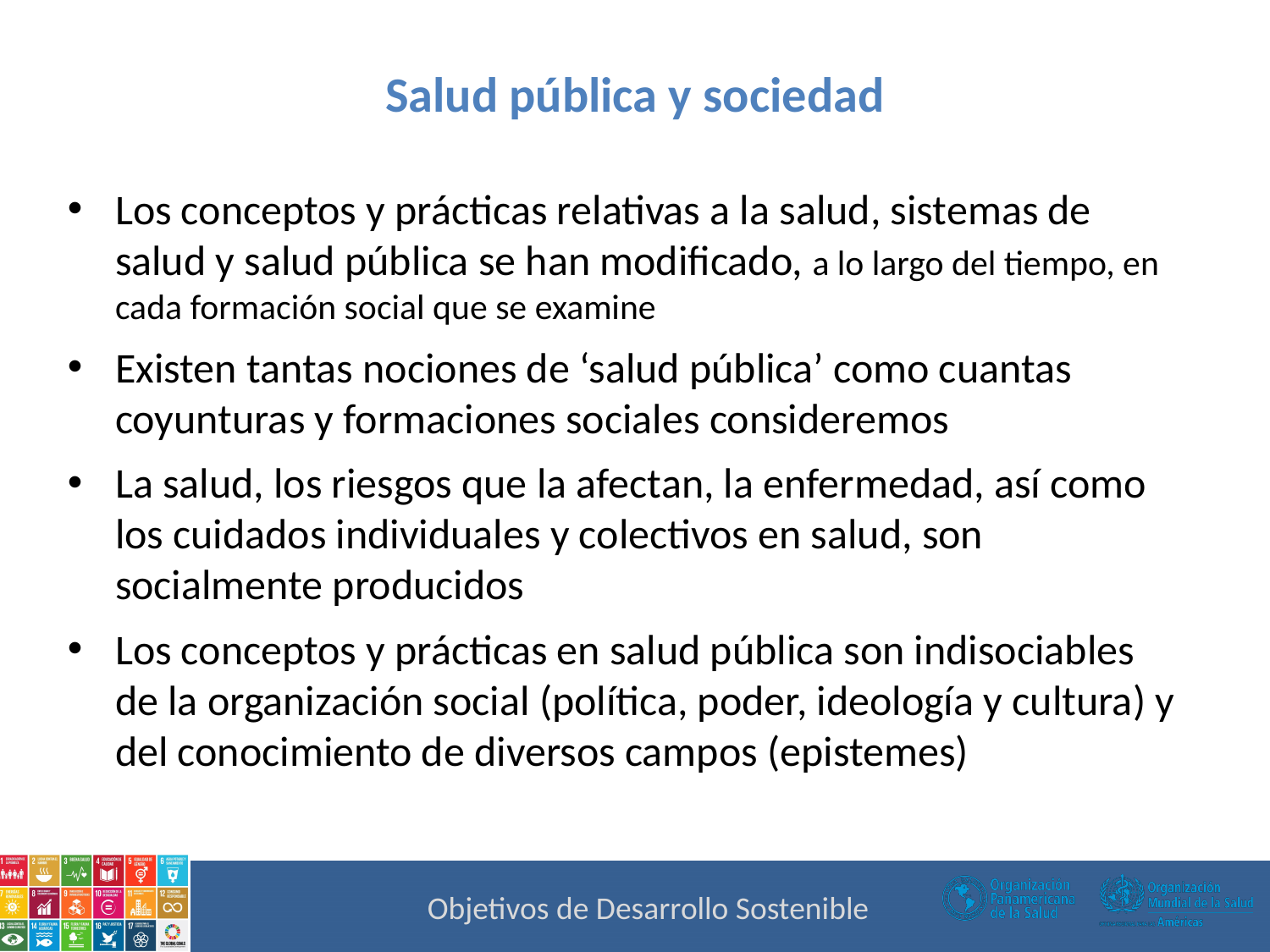

# Salud pública y sociedad
Los conceptos y prácticas relativas a la salud, sistemas de salud y salud pública se han modificado, a lo largo del tiempo, en cada formación social que se examine
Existen tantas nociones de ‘salud pública’ como cuantas coyunturas y formaciones sociales consideremos
La salud, los riesgos que la afectan, la enfermedad, así como los cuidados individuales y colectivos en salud, son socialmente producidos
Los conceptos y prácticas en salud pública son indisociables de la organización social (política, poder, ideología y cultura) y del conocimiento de diversos campos (epistemes)